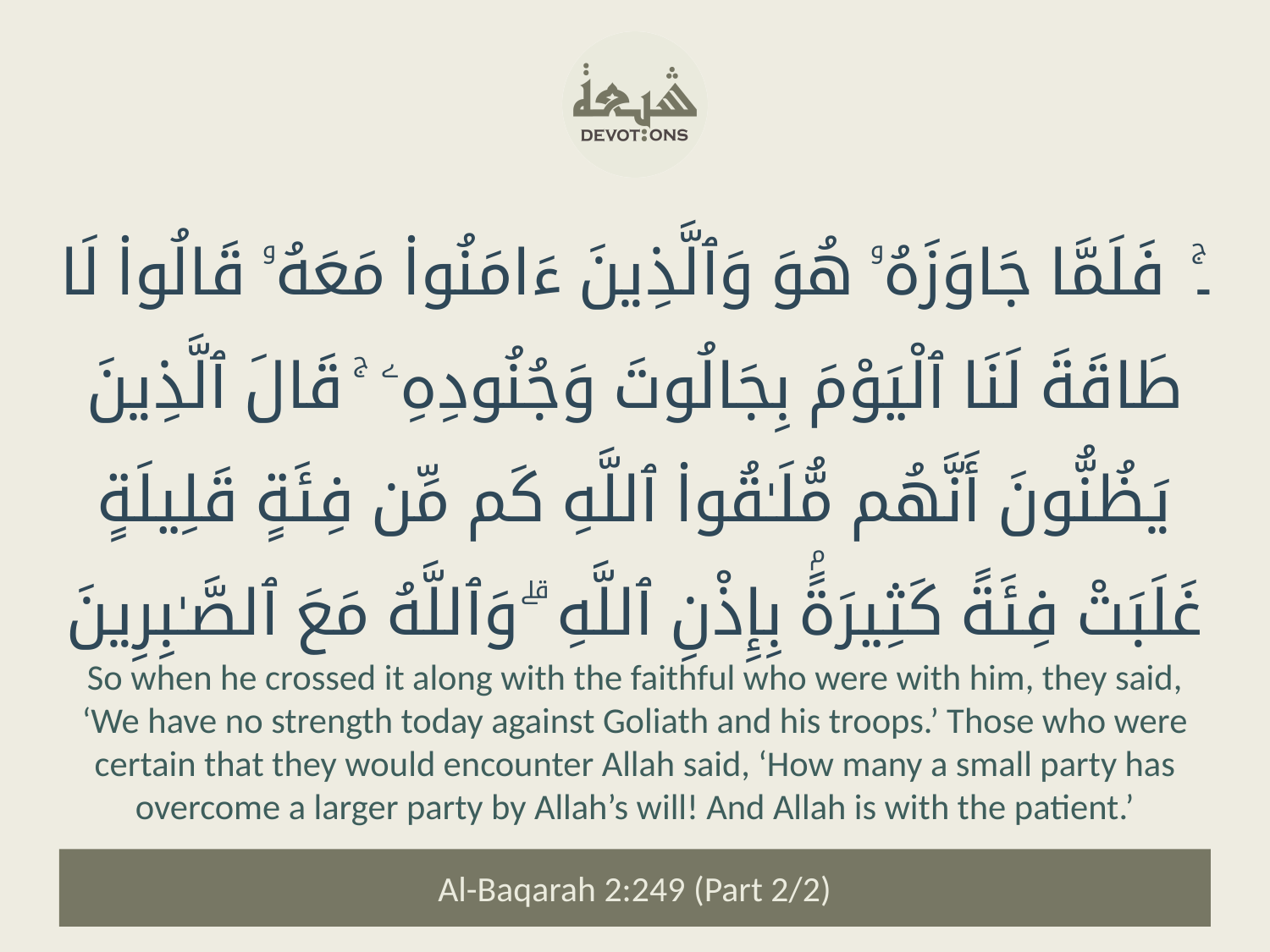

۔ۚ  فَلَمَّا جَاوَزَهُۥ هُوَ وَٱلَّذِينَ ءَامَنُوا۟ مَعَهُۥ قَالُوا۟ لَا طَاقَةَ لَنَا ٱلْيَوْمَ بِجَالُوتَ وَجُنُودِهِۦ ۚ قَالَ ٱلَّذِينَ يَظُنُّونَ أَنَّهُم مُّلَـٰقُوا۟ ٱللَّهِ كَم مِّن فِئَةٍ قَلِيلَةٍ غَلَبَتْ فِئَةً كَثِيرَةًۢ بِإِذْنِ ٱللَّهِ ۗ وَٱللَّهُ مَعَ ٱلصَّـٰبِرِينَ
So when he crossed it along with the faithful who were with him, they said, ‘We have no strength today against Goliath and his troops.’ Those who were certain that they would encounter Allah said, ‘How many a small party has overcome a larger party by Allah’s will! And Allah is with the patient.’
Al-Baqarah 2:249 (Part 2/2)